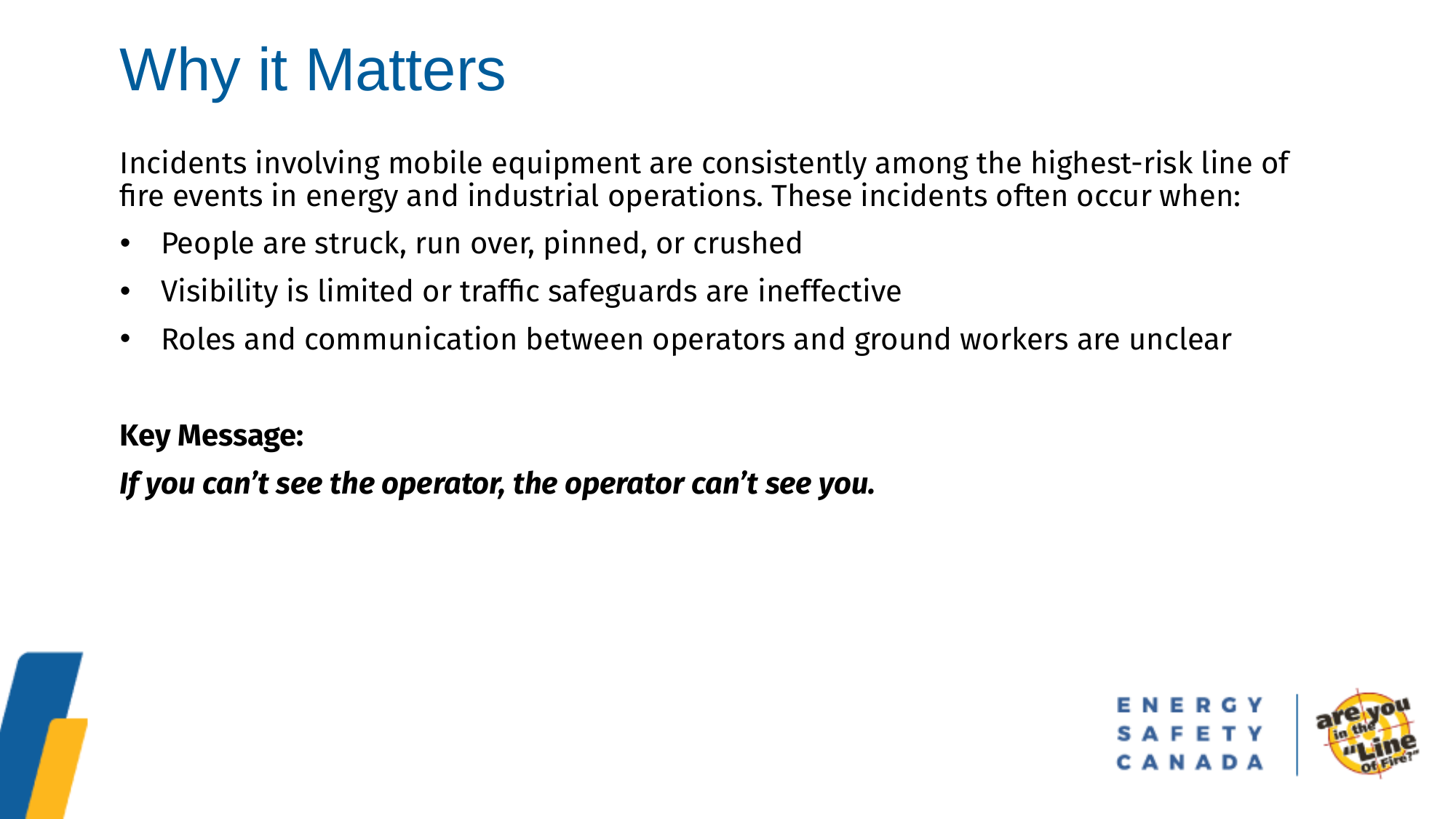

Why it Matters
Incidents involving mobile equipment are consistently among the highest-risk line of fire events in energy and industrial operations. These incidents often occur when:
People are struck, run over, pinned, or crushed
Visibility is limited or traffic safeguards are ineffective
Roles and communication between operators and ground workers are unclear

Key Message:
If you can’t see the operator, the operator can’t see you.